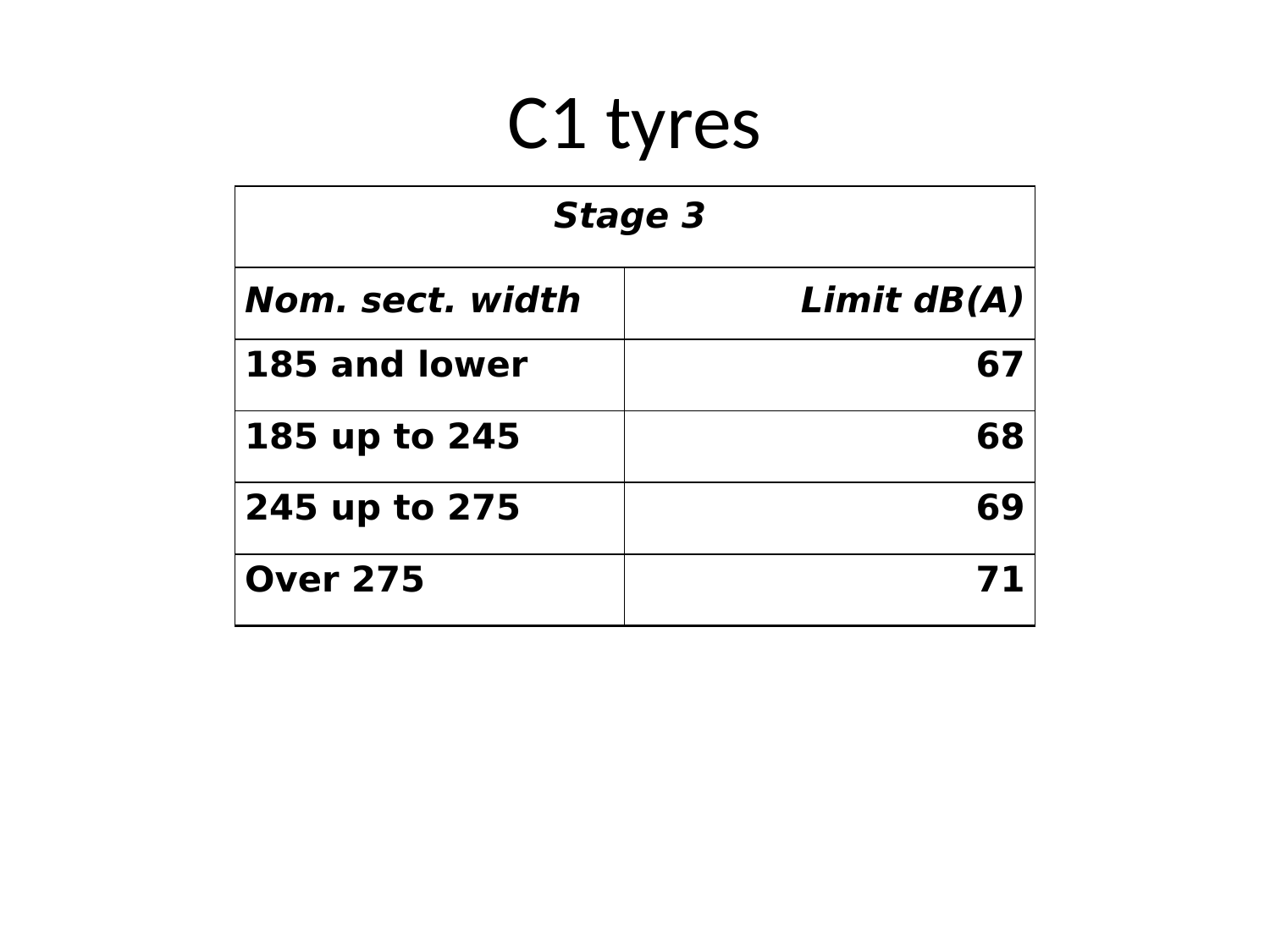

# C1 tyres
| Stage 3 |  |
| --- | --- |
| Nom. sect. width | Limit dB(A) |
| 185 and lower | 67 |
| 185 up to 245 | 68 |
| 245 up to 275 | 69 |
| Over 275 | 71 |